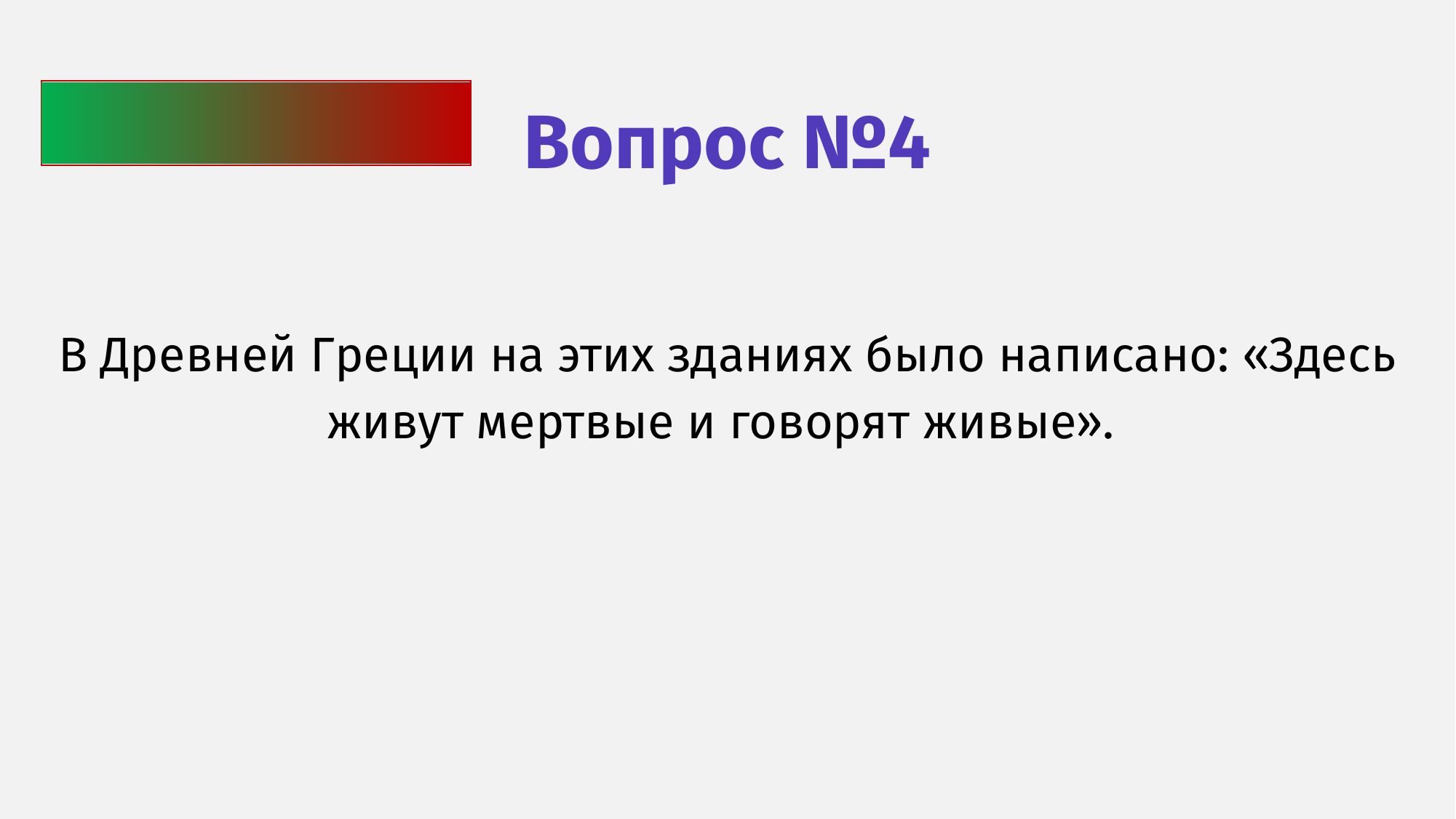

Вопрос №4
В Древней Греции на этих зданиях было написано: «Здесь живут мертвые и говорят живые».